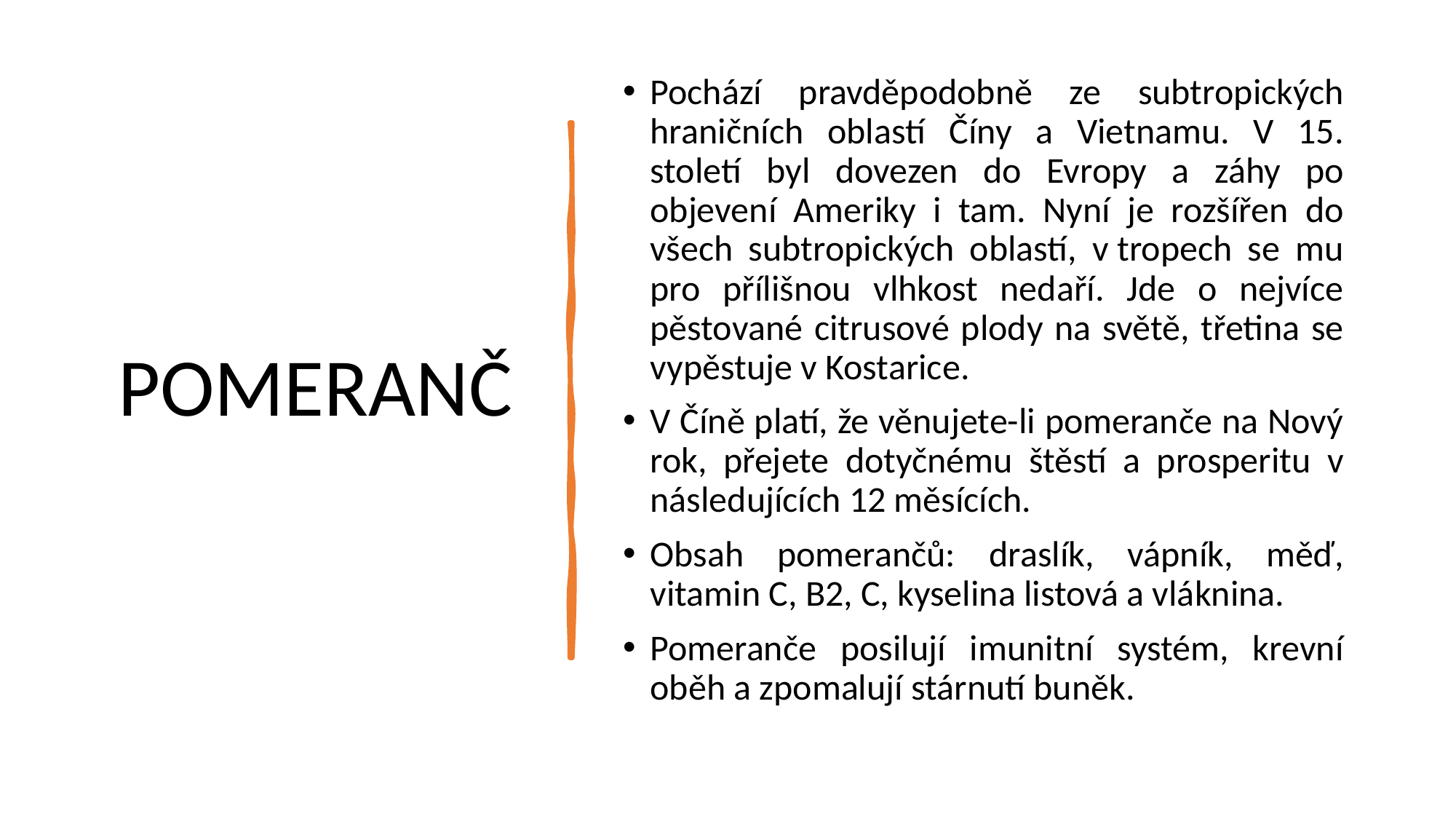

# POMERANČ
Pochází pravděpodobně ze subtropických hraničních oblastí Číny a Vietnamu. V 15. století byl dovezen do Evropy a záhy po objevení Ameriky i tam. Nyní je rozšířen do všech subtropických oblastí, v tropech se mu pro přílišnou vlhkost nedaří. Jde o nejvíce pěstované citrusové plody na světě, třetina se vypěstuje v Kostarice.
V Číně platí, že věnujete-li pomeranče na Nový rok, přejete dotyčnému štěstí a prosperitu v následujících 12 měsících.
Obsah pomerančů: draslík, vápník, měď, vitamin C, B2, C, kyselina listová a vláknina.
Pomeranče posilují imunitní systém, krevní oběh a zpomalují stárnutí buněk.